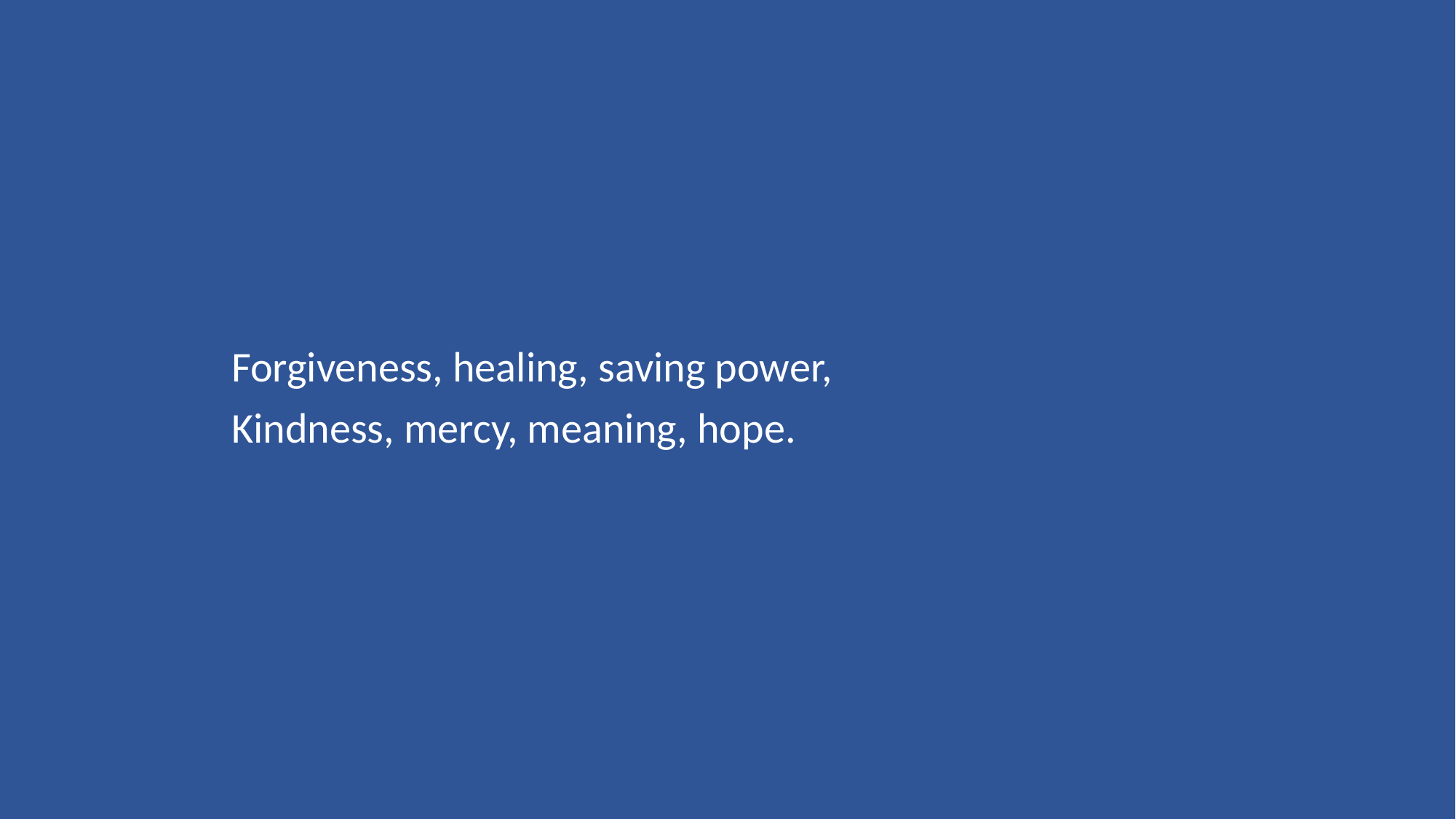

Forgiveness, healing, saving power,
Kindness, mercy, meaning, hope.